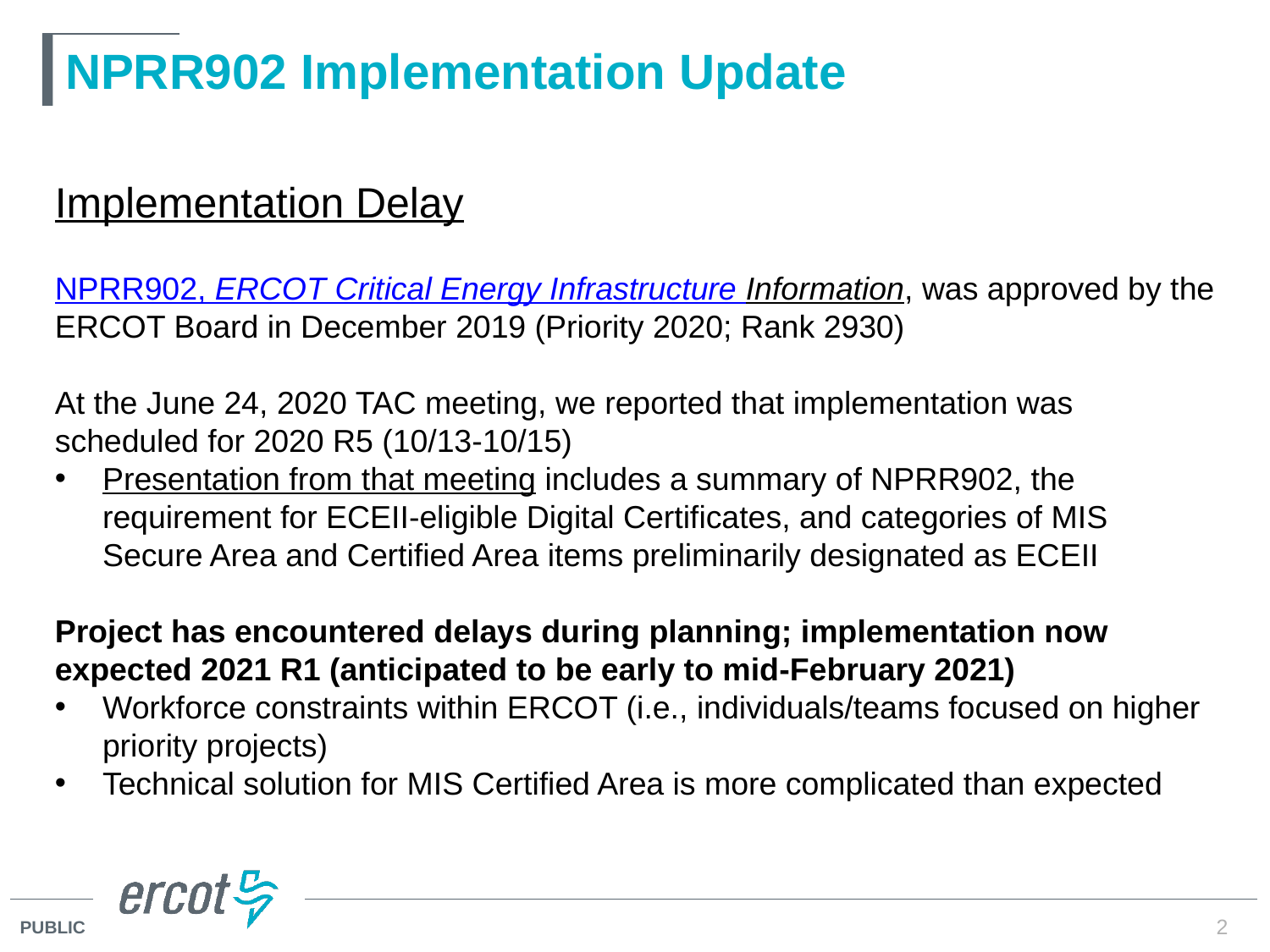

# NPRR902 Implementation Update
Implementation Delay

NPRR902, ERCOT Critical Energy Infrastructure Information, was approved by the ERCOT Board in December 2019 (Priority 2020; Rank 2930)

At the June 24, 2020 TAC meeting, we reported that implementation was scheduled for 2020 R5 (10/13-10/15)
Presentation from that meeting includes a summary of NPRR902, the requirement for ECEII-eligible Digital Certificates, and categories of MIS Secure Area and Certified Area items preliminarily designated as ECEII

Project has encountered delays during planning; implementation now expected 2021 R1 (anticipated to be early to mid-February 2021)
Workforce constraints within ERCOT (i.e., individuals/teams focused on higher priority projects)
Technical solution for MIS Certified Area is more complicated than expected

2